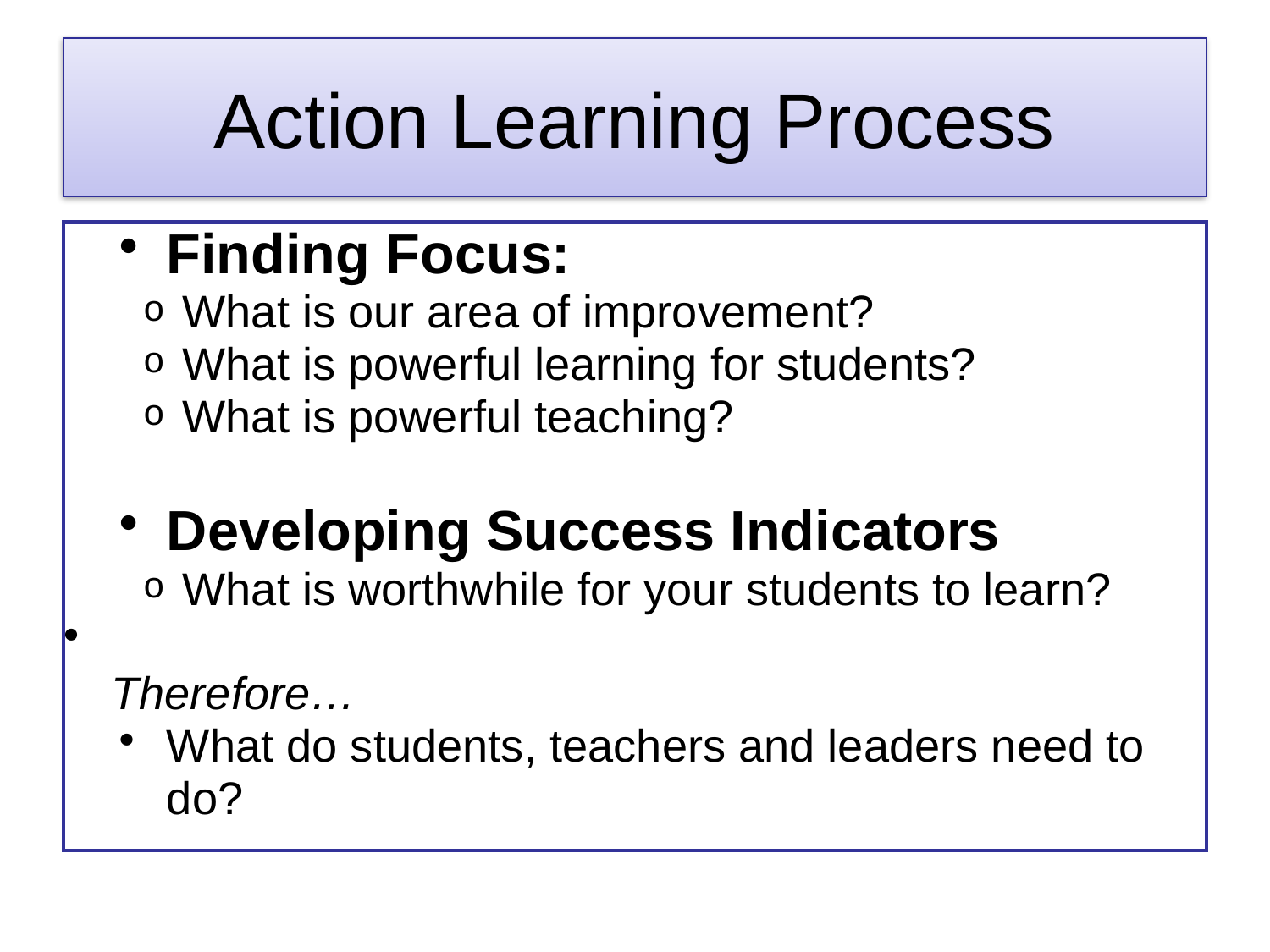

# Action Learning Process
Finding Focus:
What is our area of improvement?
What is powerful learning for students?
What is powerful teaching?
Developing Success Indicators
What is worthwhile for your students to learn?
Therefore…
What do students, teachers and leaders need to do?